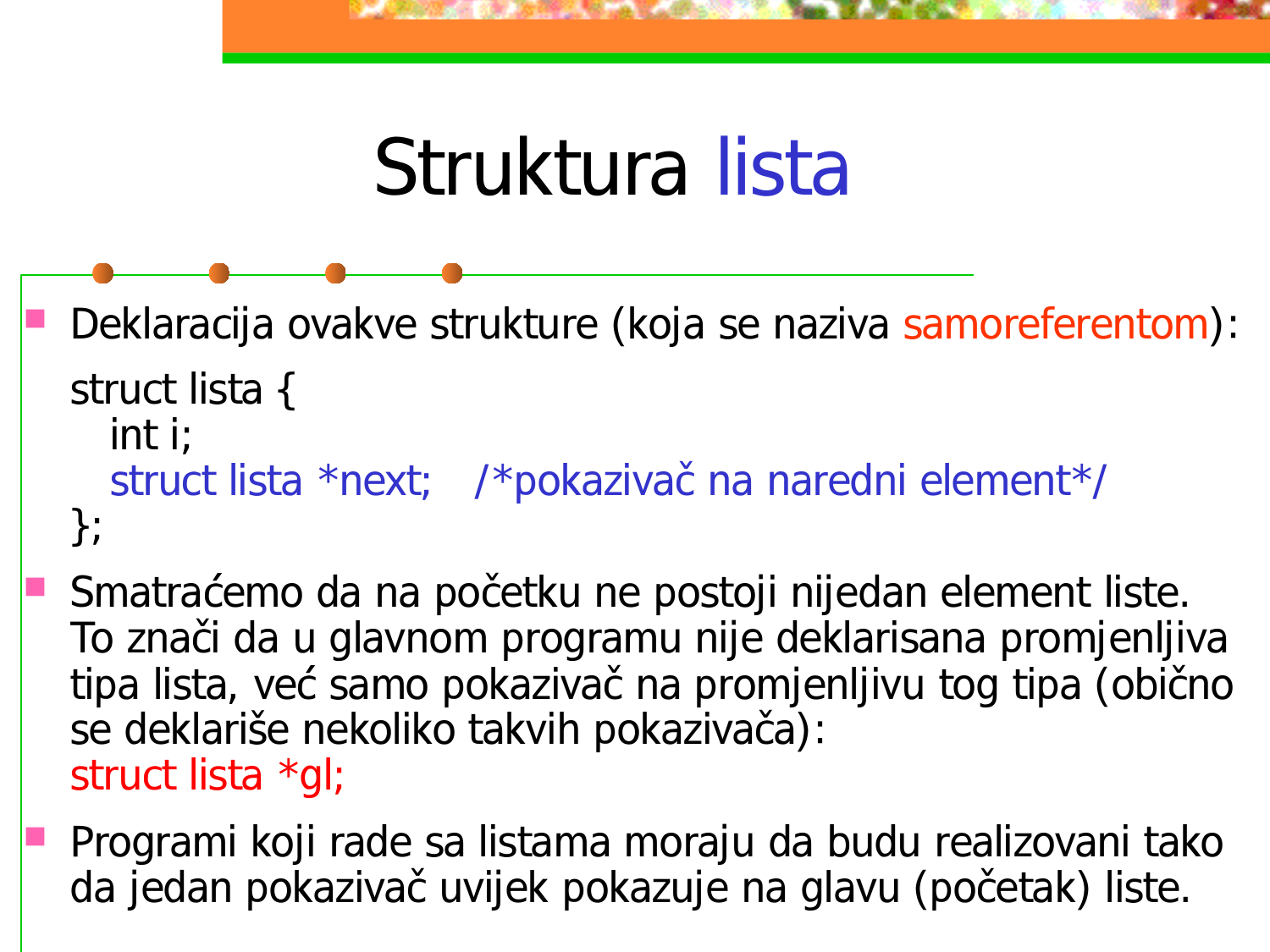

# Struktura lista
Deklaracija ovakve strukture (koja se naziva samoreferentom):
struct lista {
   int i;
   struct lista *next;   /*pokazivač na naredni element*/
};
Smatraćemo da na početku ne postoji nijedan element liste. To znači da u glavnom programu nije deklarisana promjenljiva tipa lista, već samo pokazivač na promjenljivu tog tipa (obično se deklariše nekoliko takvih pokazivača):
struct lista *gl;
Programi koji rade sa listama moraju da budu realizovani tako da jedan pokazivač uvijek pokazuje na glavu (početak) liste.